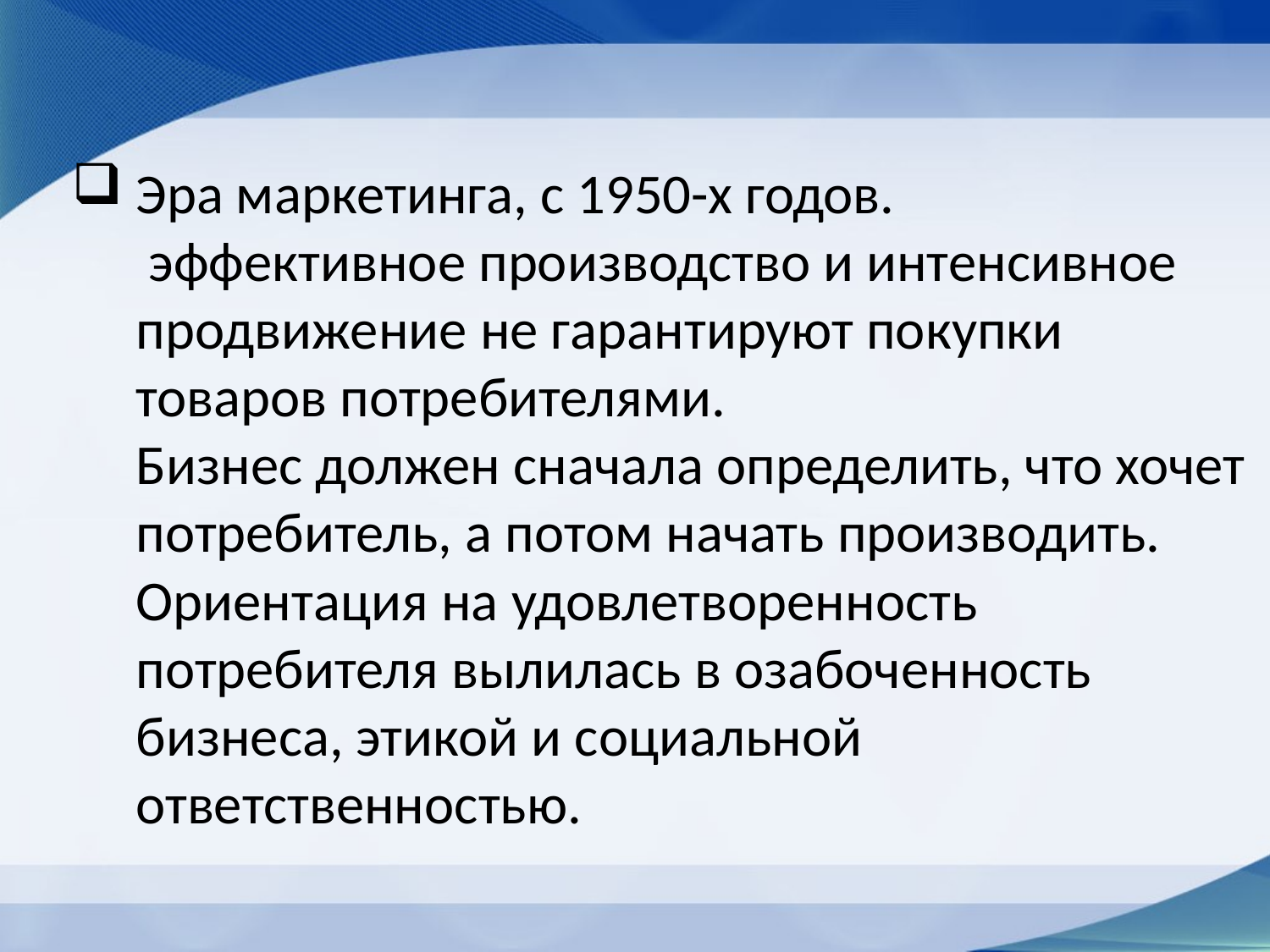

# Эра маркетинга, с 1950-х годов. эффективное производство и интенсивное продвижение не гарантируют покупки товаров потребителями. Бизнес должен сначала определить, что хочет потребитель, а потом начать производить. Ориентация на удовлетворенность потребителя вылилась в озабоченность бизнеса, этикой и социальной ответственностью.